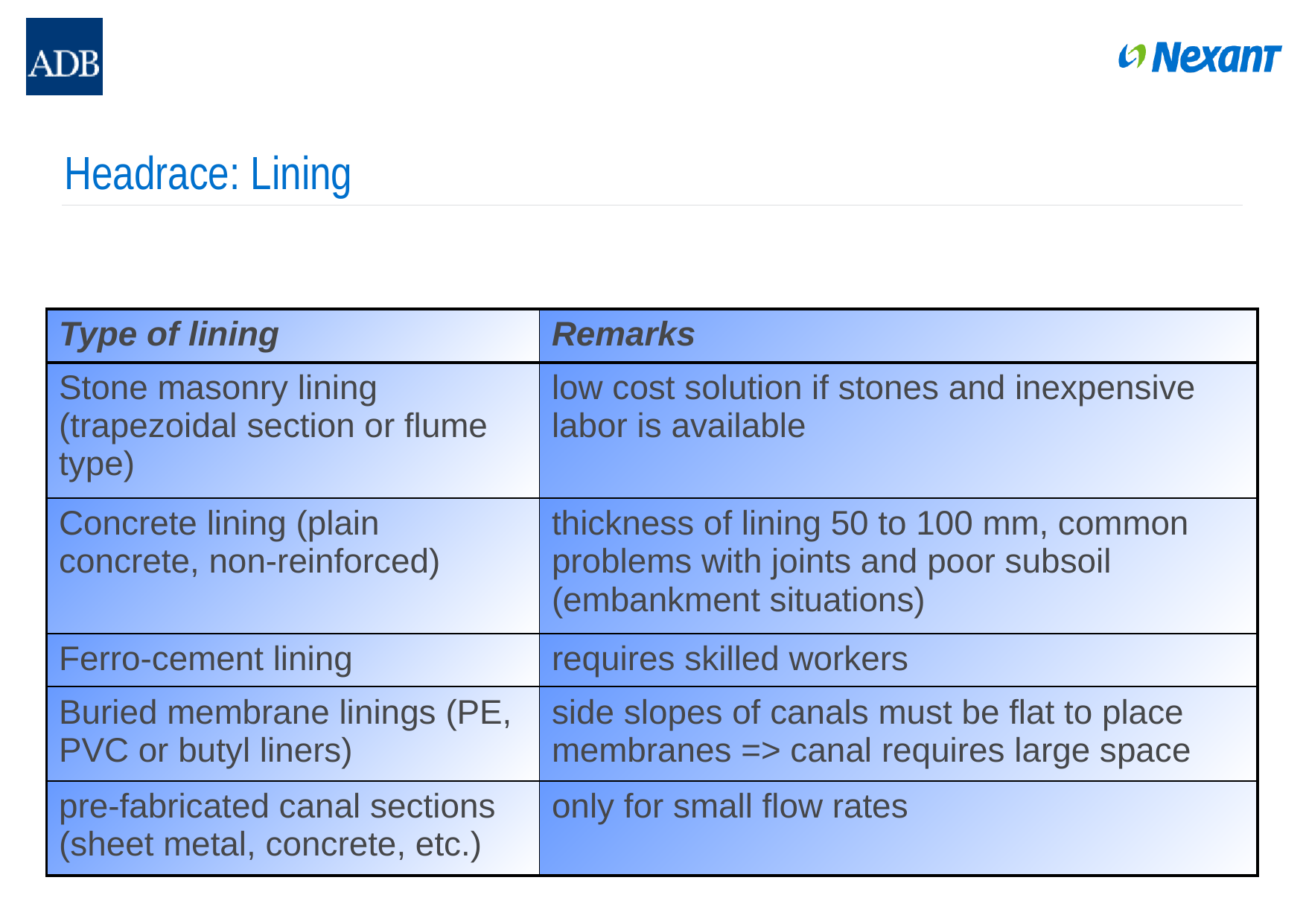

# Headrace: Lining
| Type of lining | Remarks |
| --- | --- |
| Stone masonry lining (trapezoidal section or flume type) | low cost solution if stones and inexpensive labor is available |
| Concrete lining (plain concrete, non-reinforced) | thickness of lining 50 to 100 mm, common problems with joints and poor subsoil (embankment situations) |
| Ferro-cement lining | requires skilled workers |
| Buried membrane linings (PE, PVC or butyl liners) | side slopes of canals must be flat to place membranes => canal requires large space |
| pre-fabricated canal sections (sheet metal, concrete, etc.) | only for small flow rates |